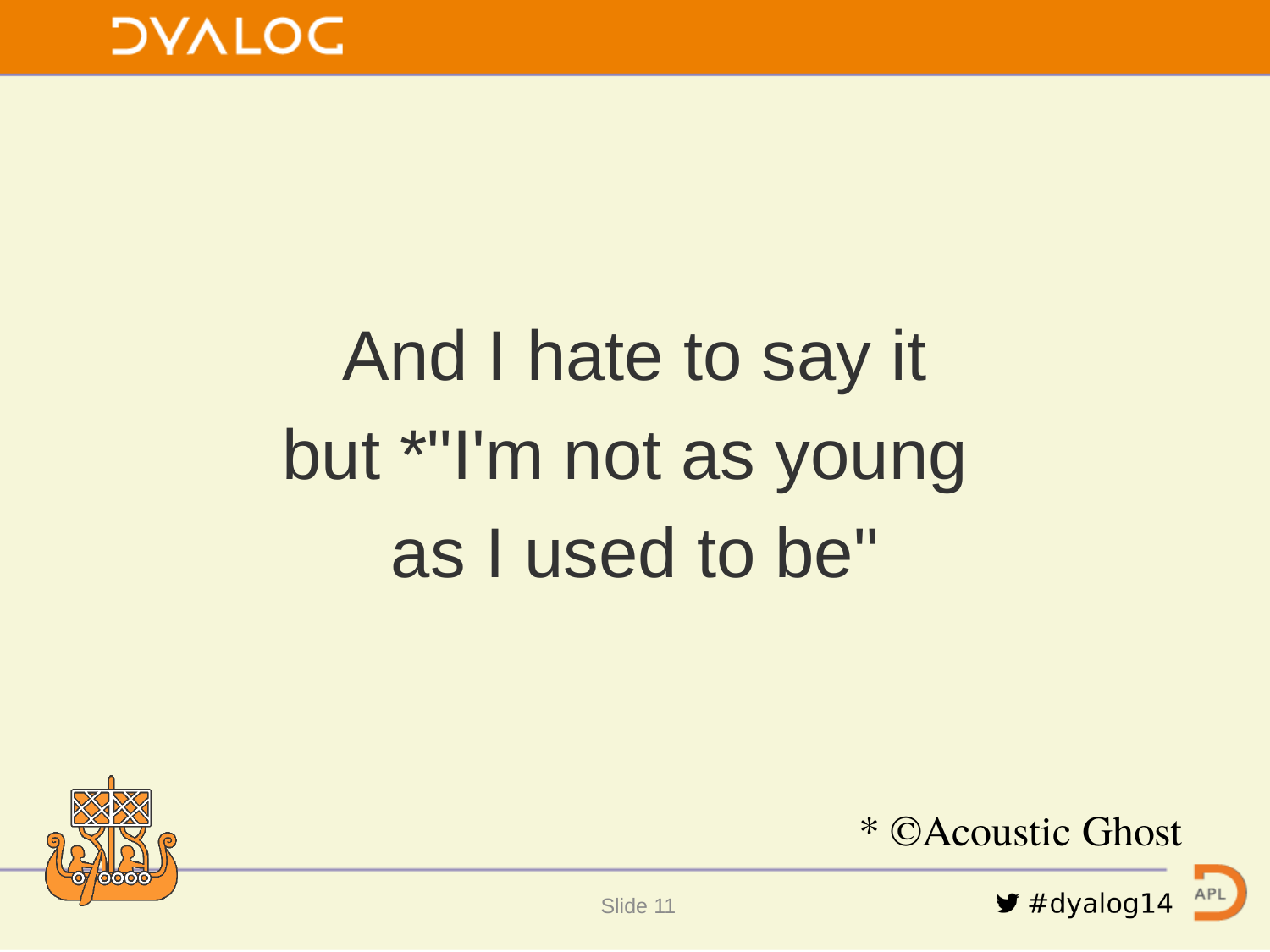

And I hate to say it
but *"I'm not as young
as I used to be"
* ©Acoustic Ghost
Slide 11